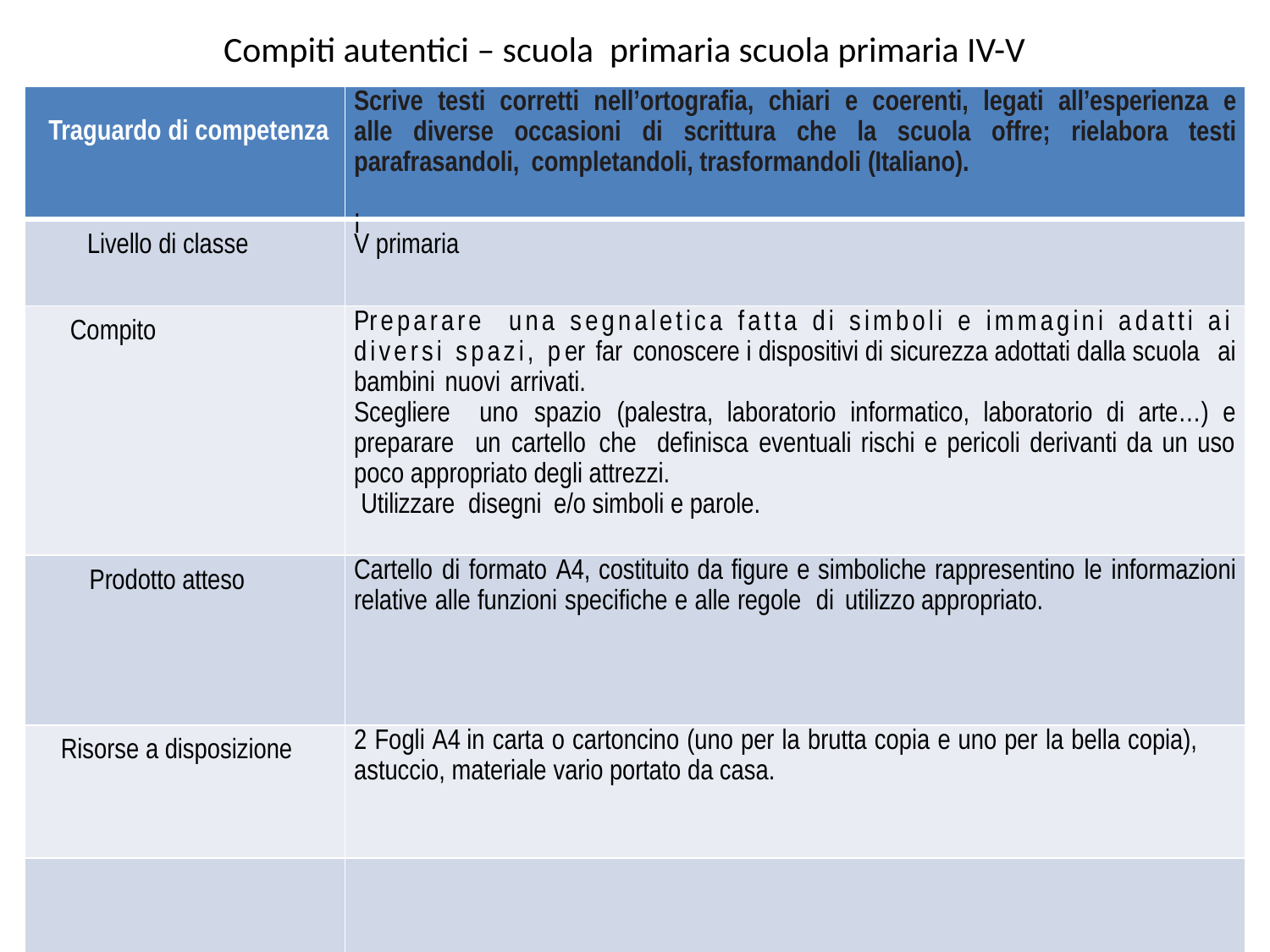

# Compiti autentici – scuola  primaria scuola primaria IV-V
| Traguardo di competenza | Scrive testi corretti nell’ortografia, chiari e coerenti, legati all’esperienza e alle diverse occasioni di scrittura che la scuola offre; rielabora testi parafrasandoli, completandoli, trasformandoli (Italiano). |
| --- | --- |
| Livello di classe | I V primaria |
| Compito | Preparare una segnaletica fatta di simboli e immagini adatti ai diversi spazi, per far conoscere i dispositivi di sicurezza adottati dalla scuola ai bambini nuovi arrivati. Scegliere uno spazio (palestra, laboratorio informatico, laboratorio di arte…) e preparare un cartello che definisca eventuali rischi e pericoli derivanti da un uso poco appropriato degli attrezzi. Utilizzare disegni e/o simboli e parole. |
| Prodotto atteso | Cartello di formato A4, costituito da figure e simboliche rappresentino le informazioni relative alle funzioni specifiche e alle regole di utilizzo appropriato. |
| Risorse a disposizione | 2 Fogli A4 in carta o cartoncino (uno per la brutta copia e uno per la bella copia), astuccio, materiale vario portato da casa. |
|  |  |